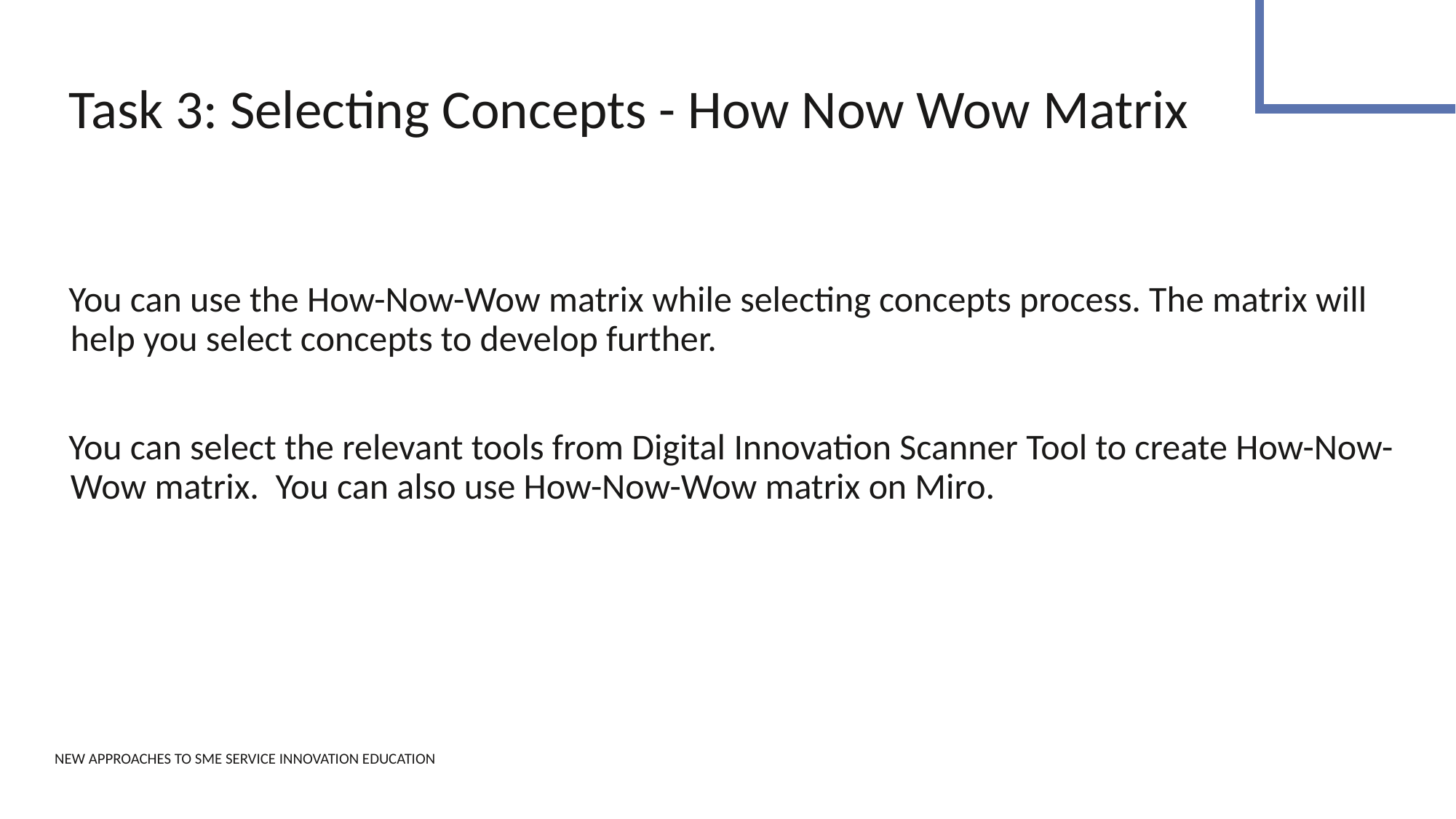

Task 3: Selecting Concepts - How Now Wow Matrix
You can use the How-Now-Wow matrix while selecting concepts process. The matrix will help you select concepts to develop further.

You can select the relevant tools from Digital Innovation Scanner Tool to create How-Now-Wow matrix.  You can also use How-Now-Wow matrix on Miro.